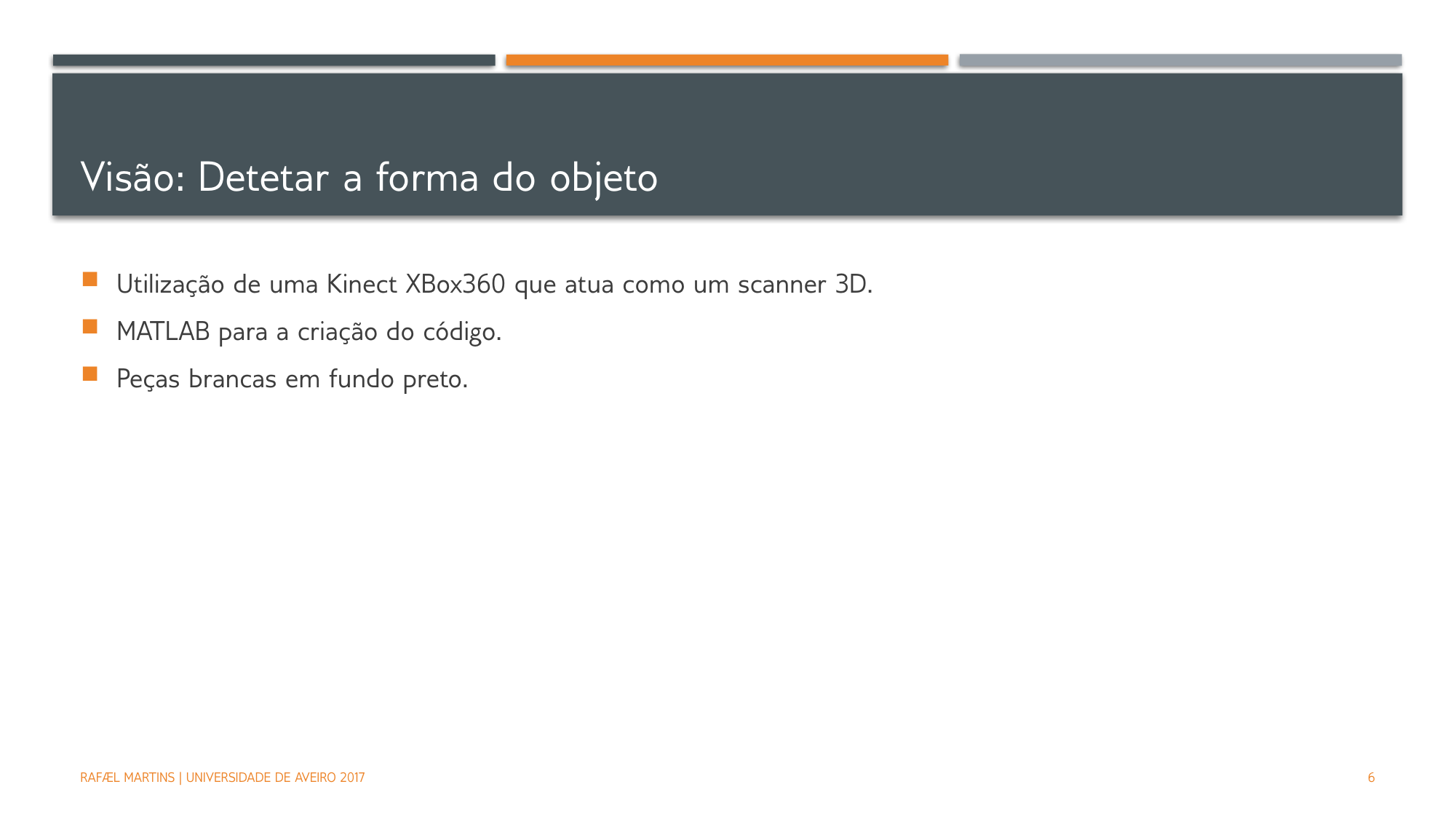

# Visão: Detetar a forma do objeto
Utilização de uma Kinect XBox360 que atua como um scanner 3D.
MATLAB para a criação do código.
Peças brancas em fundo preto.

6
Rafael Martins | Universidade de Aveiro 2017